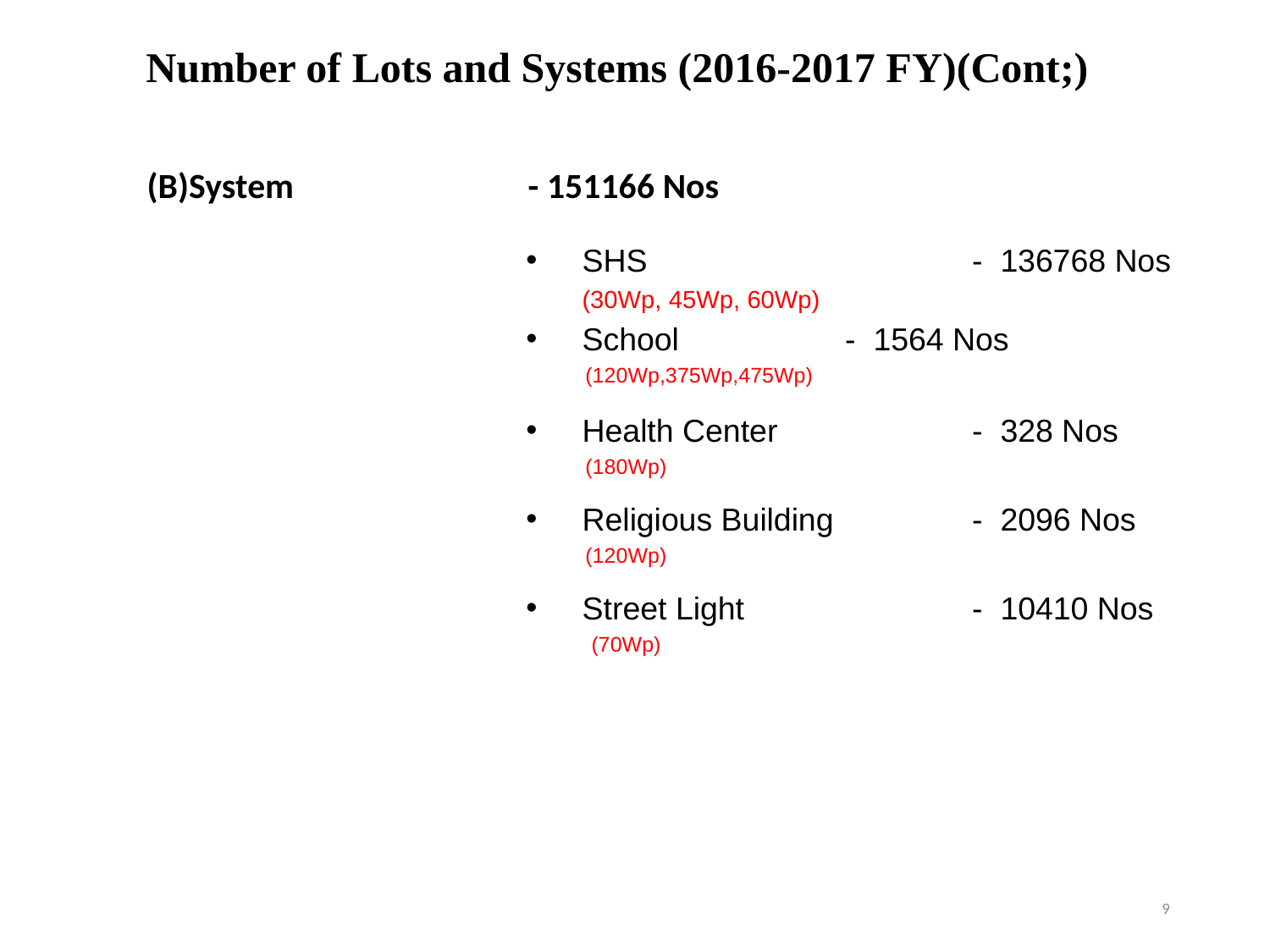

Number of Lots and Systems (2016-2017 FY)(Cont;)
(B)System		- 151166 Nos
SHS	-  136768 Nos
        (30Wp, 45Wp, 60Wp)
School		 -  1564 Nos
          (120Wp,375Wp,475Wp)

Health Center		 -  328 Nos
          (180Wp)

Religious Building 	 -  2096 Nos
          (120Wp)

Street Light		 -  10410 Nos
           (70Wp)

9